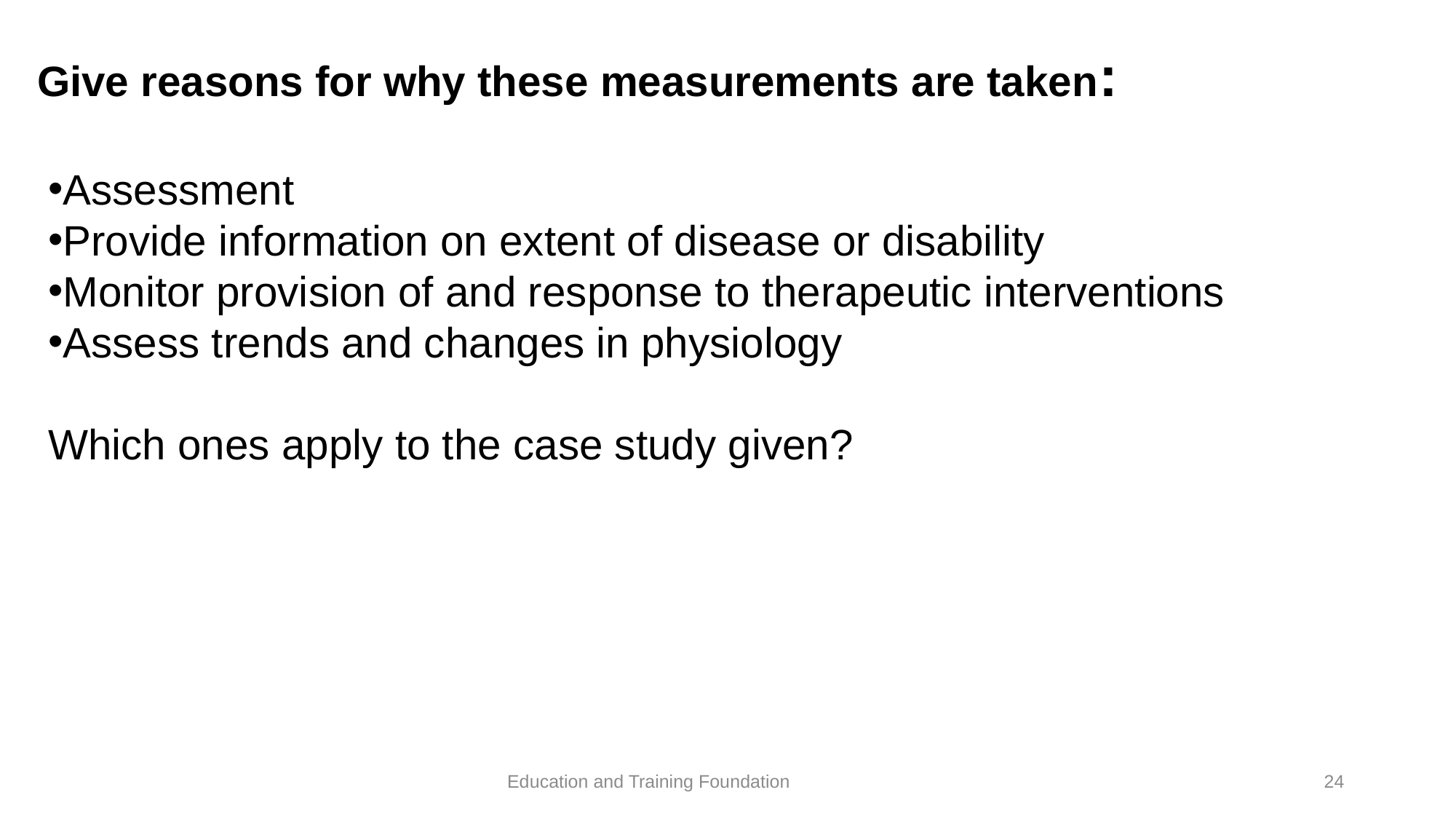

# Give reasons for why these measurements are taken:
Assessment
Provide information on extent of disease or disability
Monitor provision of and response to therapeutic interventions
Assess trends and changes in physiology

Which ones apply to the case study given?
24
Education and Training Foundation